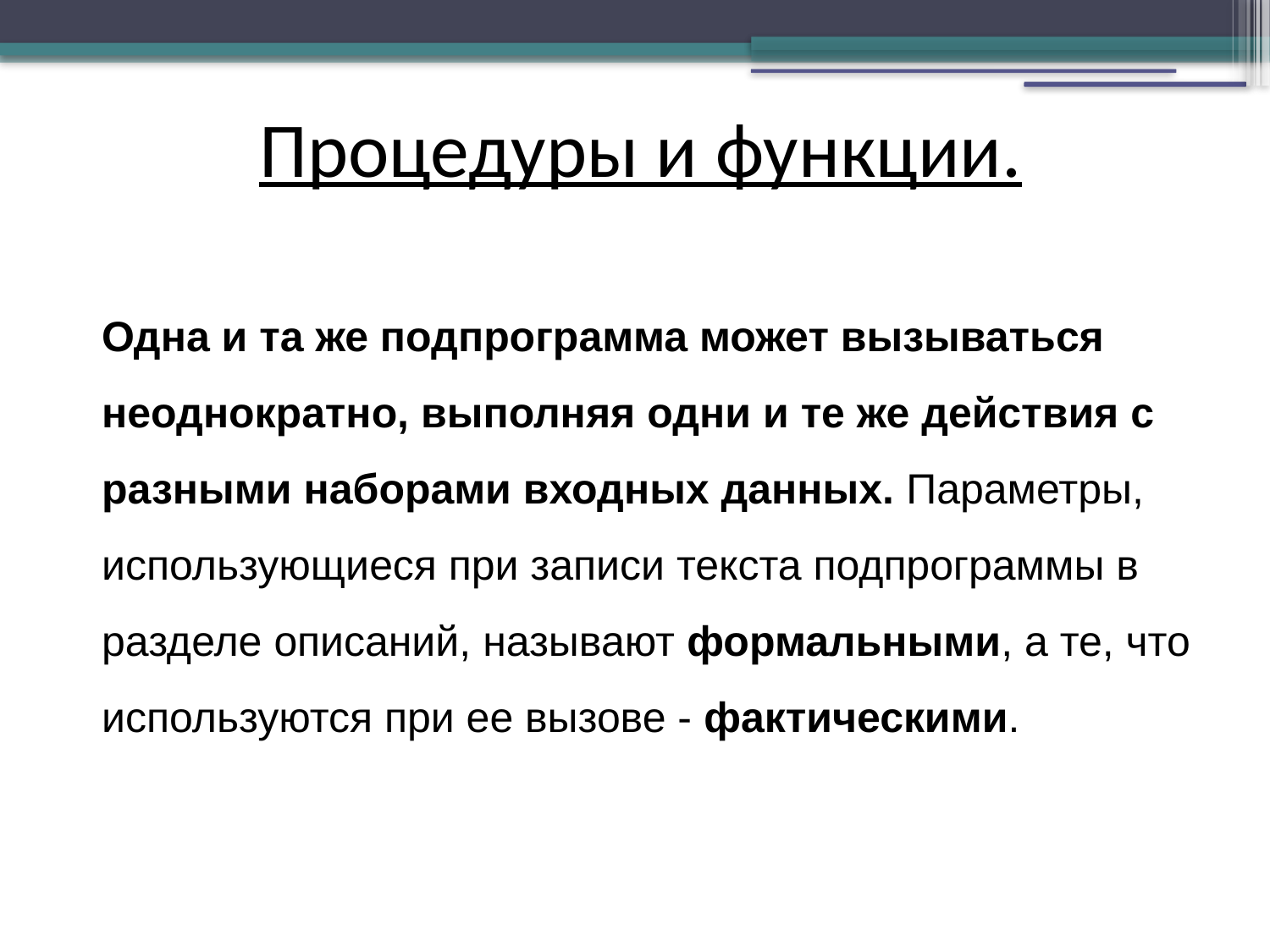

Процедуры и функции.
Одна и та же подпрограмма может вызываться неоднократно, выполняя одни и те же действия с разными наборами входных данных. Параметры, использующиеся при записи текста подпрограммы в разделе описаний, называют формальными, а те, что используются при ее вызове - фактическими.